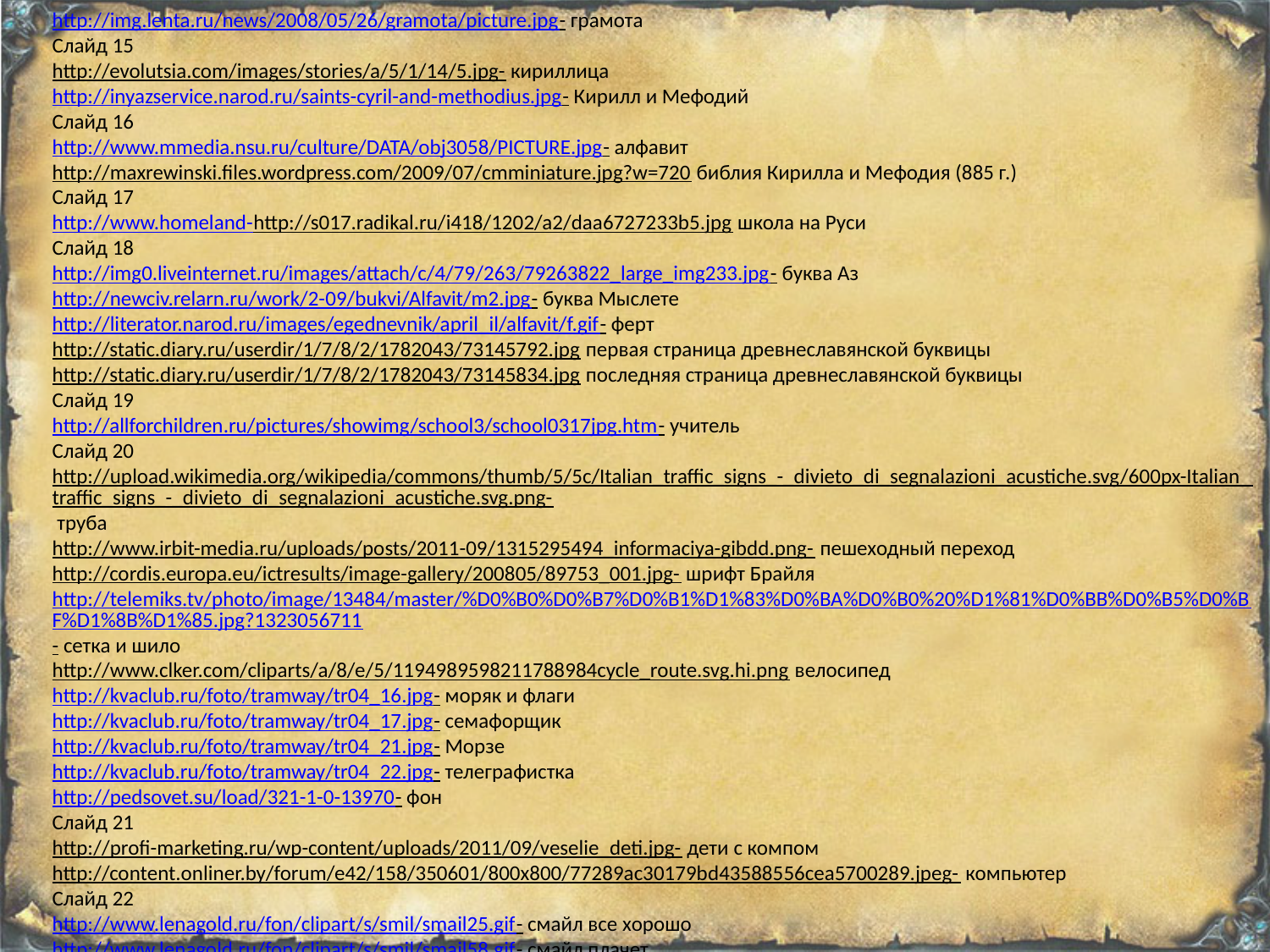

http://img.lenta.ru/news/2008/05/26/gramota/picture.jpg- грамота
Слайд 15
http://evolutsia.com/images/stories/a/5/1/14/5.jpg- кириллица
http://inyazservice.narod.ru/saints-cyril-and-methodius.jpg- Кирилл и Мефодий
Слайд 16
http://www.mmedia.nsu.ru/culture/DATA/obj3058/PICTURE.jpg- алфавит
http://maxrewinski.files.wordpress.com/2009/07/cmminiature.jpg?w=720 библия Кирилла и Мефодия (885 г.)
Слайд 17
http://www.homeland-http://s017.radikal.ru/i418/1202/a2/daa6727233b5.jpg школа на Руси
Слайд 18
http://img0.liveinternet.ru/images/attach/c/4/79/263/79263822_large_img233.jpg- буква Аз
http://newciv.relarn.ru/work/2-09/bukvi/Alfavit/m2.jpg- буква Мыслете
http://literator.narod.ru/images/egednevnik/april_il/alfavit/f.gif- ферт
http://static.diary.ru/userdir/1/7/8/2/1782043/73145792.jpg первая страница древнеславянской буквицы
http://static.diary.ru/userdir/1/7/8/2/1782043/73145834.jpg последняя страница древнеславянской буквицы
Слайд 19
http://allforchildren.ru/pictures/showimg/school3/school0317jpg.htm- учитель
Слайд 20
http://upload.wikimedia.org/wikipedia/commons/thumb/5/5c/Italian_traffic_signs_-_divieto_di_segnalazioni_acustiche.svg/600px-Italian_traffic_signs_-_divieto_di_segnalazioni_acustiche.svg.png- труба
http://www.irbit-media.ru/uploads/posts/2011-09/1315295494_informaciya-gibdd.png- пешеходный переход
http://cordis.europa.eu/ictresults/image-gallery/200805/89753_001.jpg- шрифт Брайля
http://telemiks.tv/photo/image/13484/master/%D0%B0%D0%B7%D0%B1%D1%83%D0%BA%D0%B0%20%D1%81%D0%BB%D0%B5%D0%BF%D1%8B%D1%85.jpg?1323056711- сетка и шило
http://www.clker.com/cliparts/a/8/e/5/1194989598211788984cycle_route.svg.hi.png велосипед
http://kvaclub.ru/foto/tramway/tr04_16.jpg- моряк и флаги
http://kvaclub.ru/foto/tramway/tr04_17.jpg- семафорщик
http://kvaclub.ru/foto/tramway/tr04_21.jpg- Морзе
http://kvaclub.ru/foto/tramway/tr04_22.jpg- телеграфистка
http://pedsovet.su/load/321-1-0-13970- фон
Слайд 21
http://profi-marketing.ru/wp-content/uploads/2011/09/veselie_deti.jpg- дети с компом
http://content.onliner.by/forum/e42/158/350601/800x800/77289ac30179bd43588556cea5700289.jpeg- компьютер
Слайд 22
http://www.lenagold.ru/fon/clipart/s/smil/smail25.gif- смайл все хорошо
http://www.lenagold.ru/fon/clipart/s/smil/smail58.gif- смайл плачет
http://www.lenagold.ru/fon/clipart/s/smil/smail66.gif- смайл спит